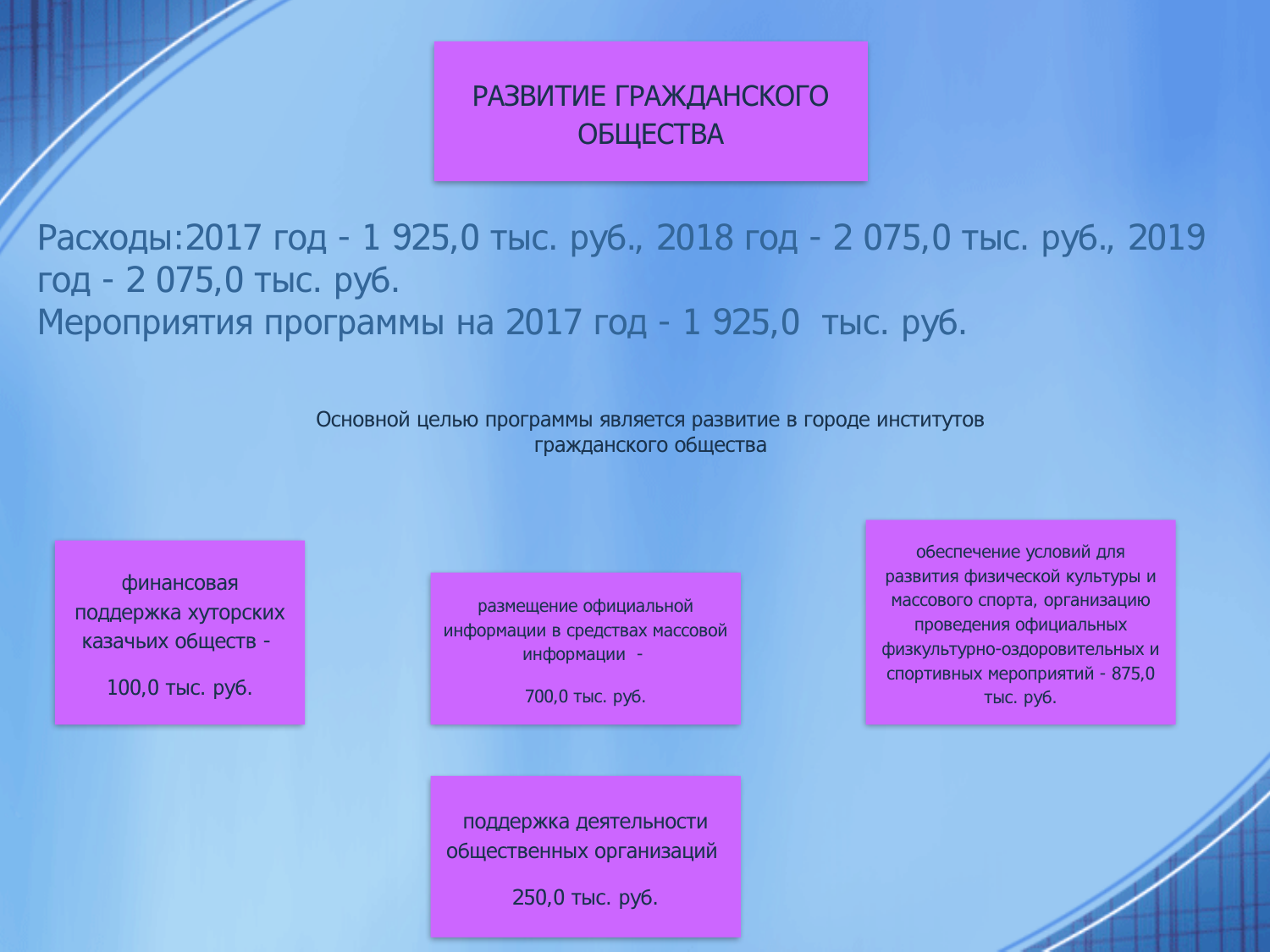

РАЗВИТИЕ ГРАЖДАНСКОГО ОБЩЕСТВА
Расходы:2017 год - 1 925,0 тыс. руб., 2018 год - 2 075,0 тыс. руб., 2019 год - 2 075,0 тыс. руб.
Мероприятия программы на 2017 год - 1 925,0  тыс. руб.

Основной целью программы является развитие в городе институтов гражданского общества
обеспечение условий для развития физической культуры и массового спорта, организацию проведения официальных физкультурно-оздоровительных и спортивных мероприятий - 875,0 тыс. руб.
финансовая поддержка хуторских казачьих обществ -
100,0 тыс. руб.
размещение официальной информации в средствах массовой информации  -
700,0 тыс. руб.
поддержка деятельности общественных организаций
250,0 тыс. руб.